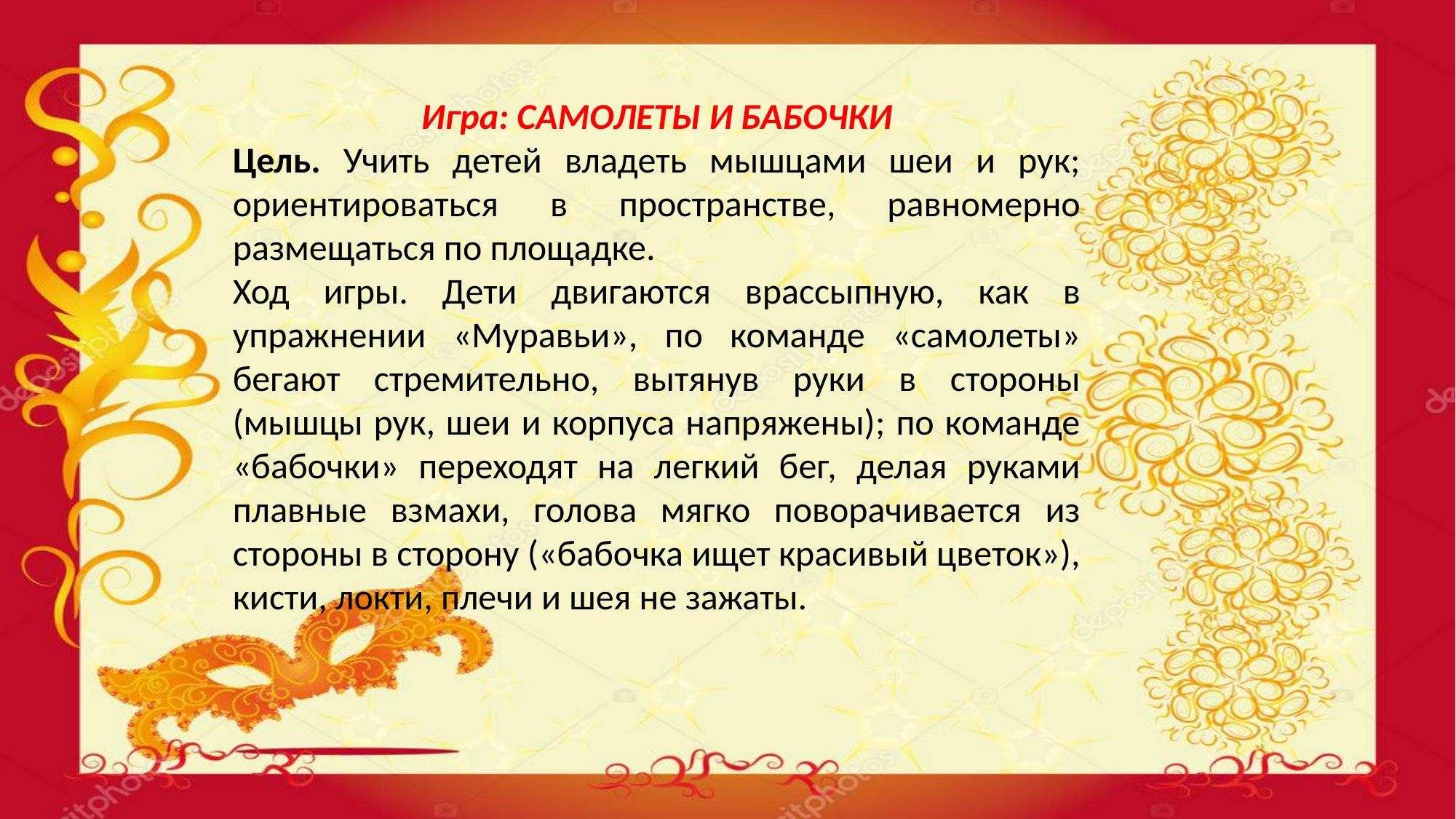

Игра: САМОЛЕТЫ И БАБОЧКИ
Цель. Учить детей владеть мышцами шеи и рук; ориентироваться в пространстве, равномерно размещаться по площадке.
Ход игры. Дети двигаются врассыпную, как в упражнении «Муравьи», по команде «самолеты» бегают стремительно, вытянув руки в стороны (мышцы рук, шеи и корпуса напряжены); по команде «бабочки» переходят на легкий бег, делая руками плавные взмахи, голова мягко поворачивается из стороны в сторону («бабочка ищет красивый цветок»), кисти, локти, плечи и шея не зажаты.